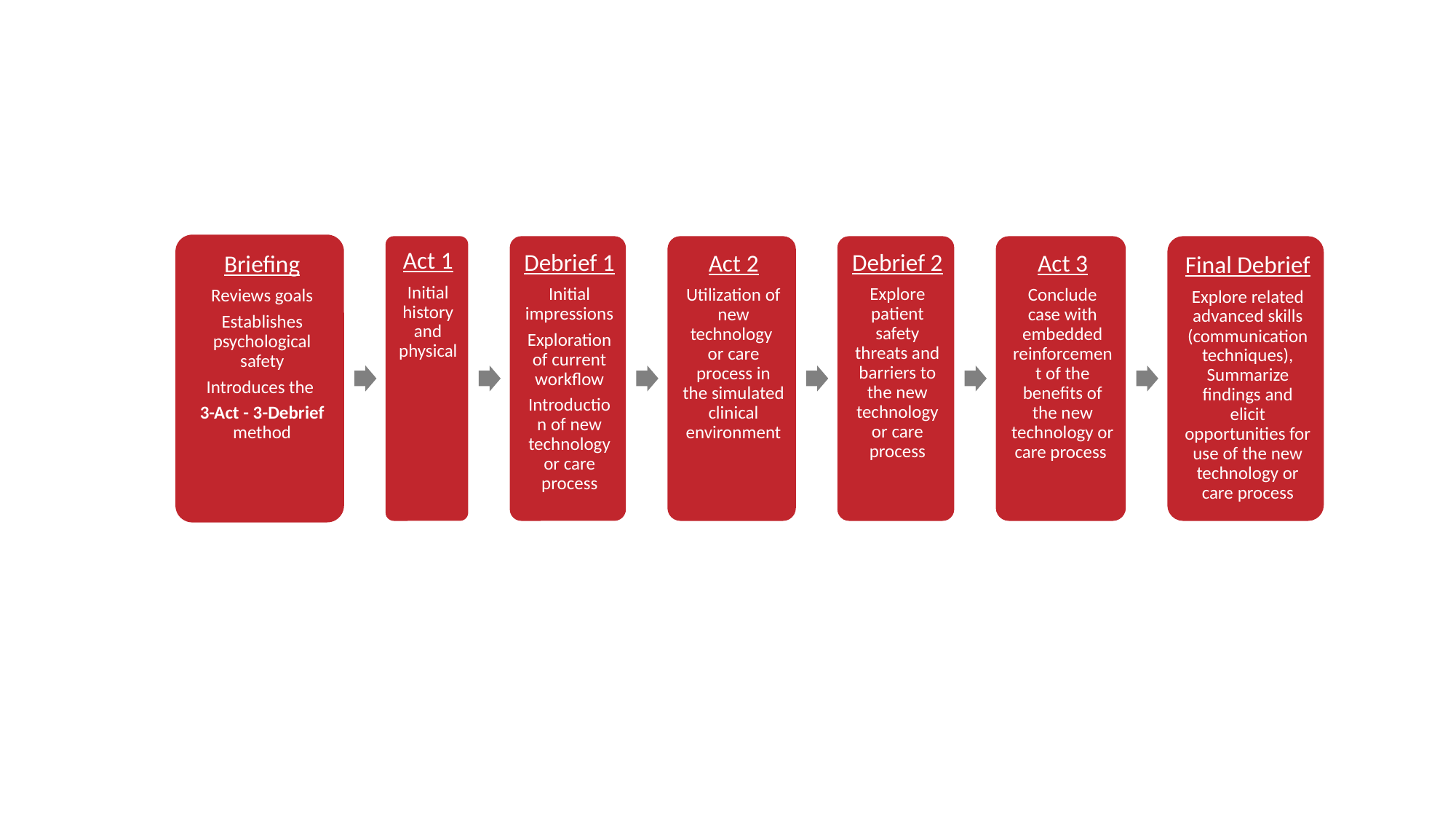

Briefing
Reviews goals
Establishes psychological safety
Introduces the
3-Act - 3-Debrief method

Act 1
Initial history and physical

Debrief 1
Initial impressions
Exploration of current workflow
Introduction of new technology or care process

Act 2
Utilization of new technology  or care process in the simulated clinical environment

Debrief 2
Explore patient safety threats and barriers to the new technology or care process

Act 3
Conclude case with embedded reinforcement of the benefits of the new technology or care process

Final Debrief
Explore related advanced skills (communication techniques), Summarize findings and elicit opportunities for use of the new technology or care process